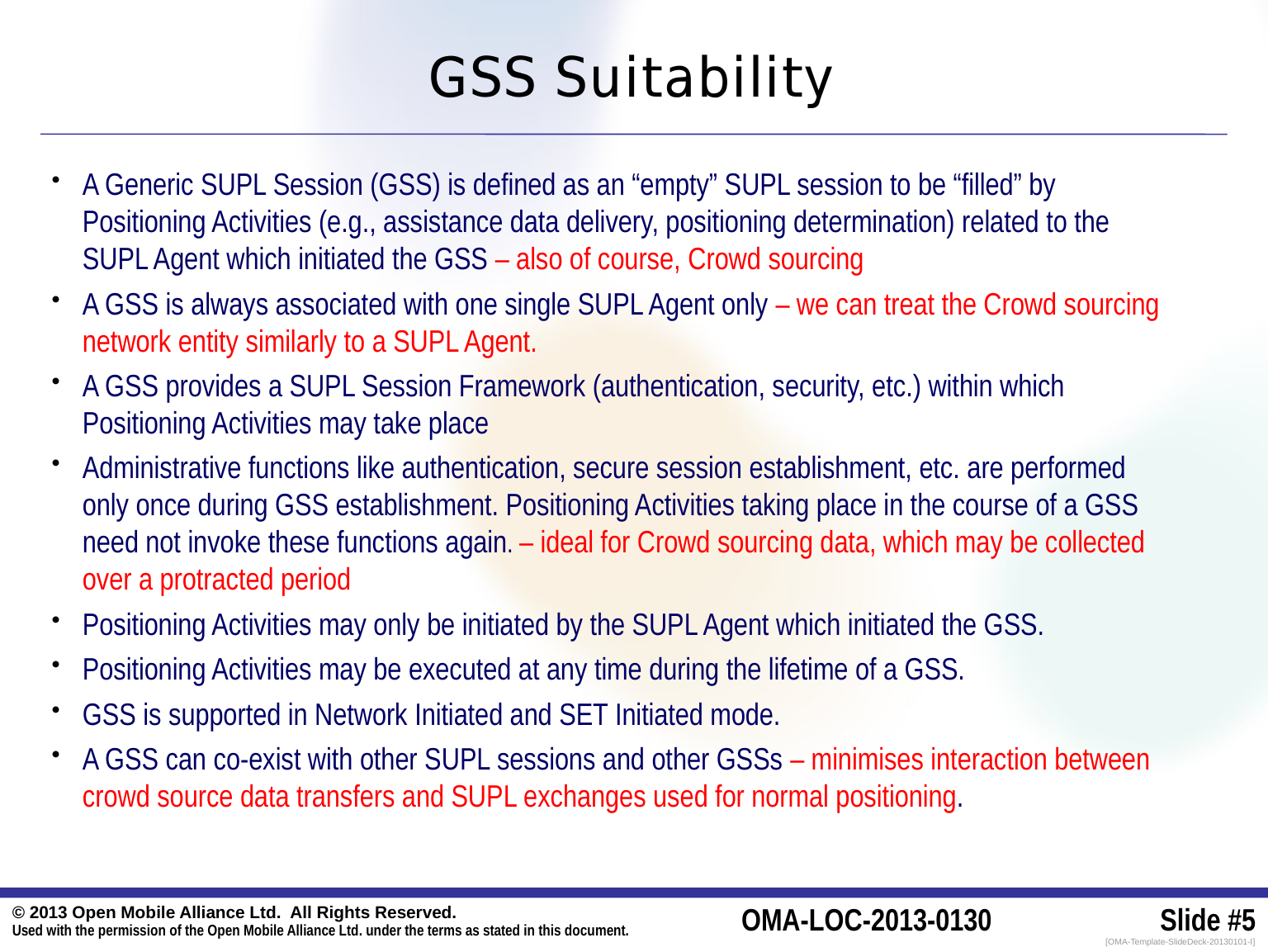

# GSS Suitability
A Generic SUPL Session (GSS) is defined as an “empty” SUPL session to be “filled” by Positioning Activities (e.g., assistance data delivery, positioning determination) related to the SUPL Agent which initiated the GSS – also of course, Crowd sourcing
A GSS is always associated with one single SUPL Agent only – we can treat the Crowd sourcing network entity similarly to a SUPL Agent.
A GSS provides a SUPL Session Framework (authentication, security, etc.) within which Positioning Activities may take place
Administrative functions like authentication, secure session establishment, etc. are performed only once during GSS establishment. Positioning Activities taking place in the course of a GSS need not invoke these functions again. – ideal for Crowd sourcing data, which may be collected over a protracted period
Positioning Activities may only be initiated by the SUPL Agent which initiated the GSS.
Positioning Activities may be executed at any time during the lifetime of a GSS.
GSS is supported in Network Initiated and SET Initiated mode.
A GSS can co-exist with other SUPL sessions and other GSSs – minimises interaction between crowd source data transfers and SUPL exchanges used for normal positioning.